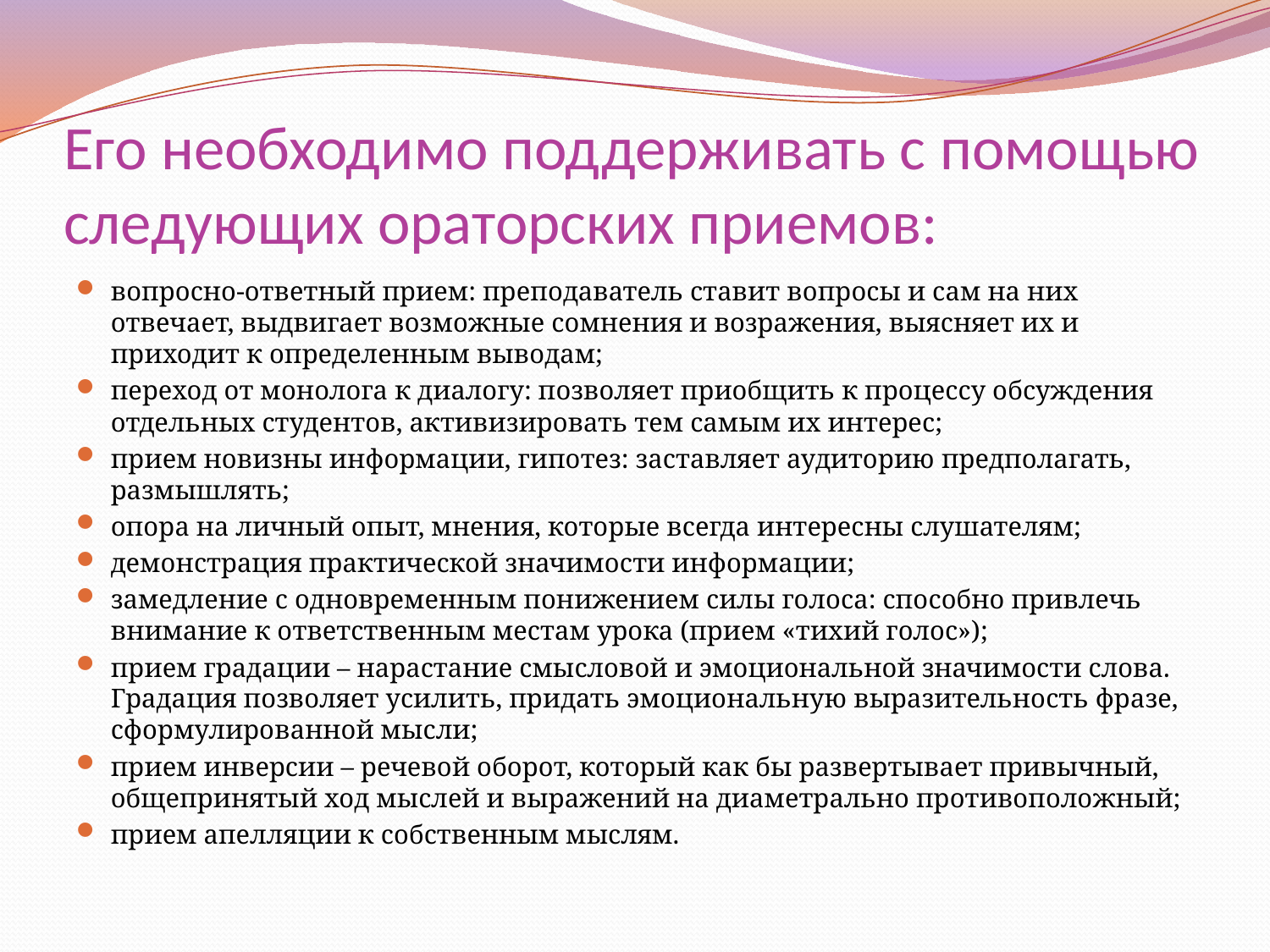

# Его необходимо поддерживать с помощью следующих ораторских приемов:
вопросно-ответный прием: преподаватель ставит вопросы и сам на них отвечает, выдвигает возможные сомнения и возражения, выясняет их и приходит к определенным выводам;
переход от монолога к диалогу: позволяет приобщить к процессу обсуждения отдельных студентов, активизировать тем самым их интерес;
прием новизны информации, гипотез: заставляет аудиторию предполагать, размышлять;
опора на личный опыт, мнения, которые всегда интересны слушателям;
демонстрация практической значимости информации;
замедление с одновременным понижением силы голоса: способно привлечь внимание к ответственным местам урока (прием «тихий голос»);
прием градации – нарастание смысловой и эмоциональной значимости слова. Градация позволяет усилить, придать эмоциональную выразительность фразе, сформулированной мысли;
прием инверсии – речевой оборот, который как бы развертывает привычный, общепринятый ход мыслей и выражений на диаметрально противоположный;
прием апелляции к собственным мыслям.